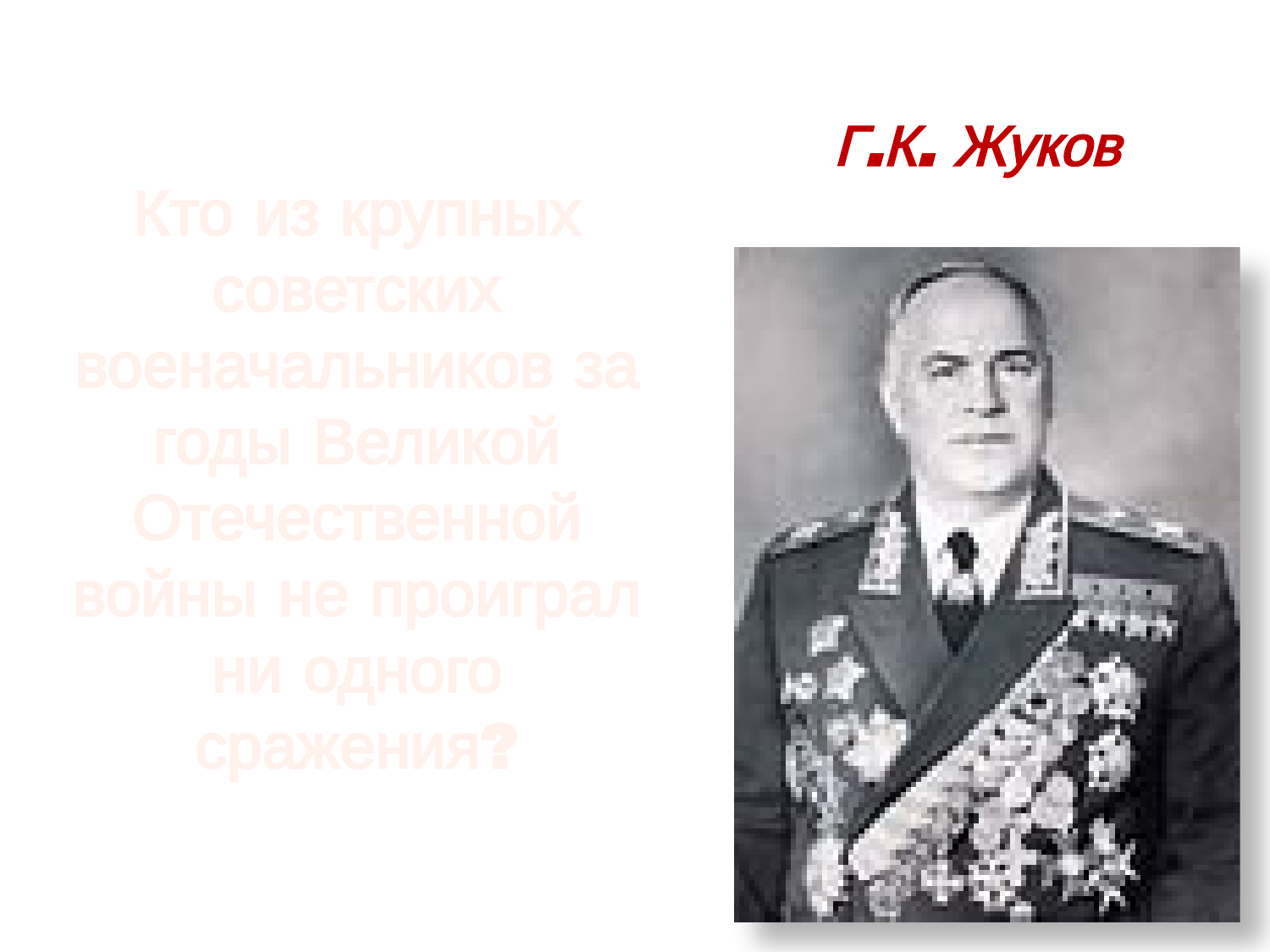

Кто из крупных советских военачальников за годы Великой Отечественной войны не проиграл ни одного сражения?
Г.К. Жуков